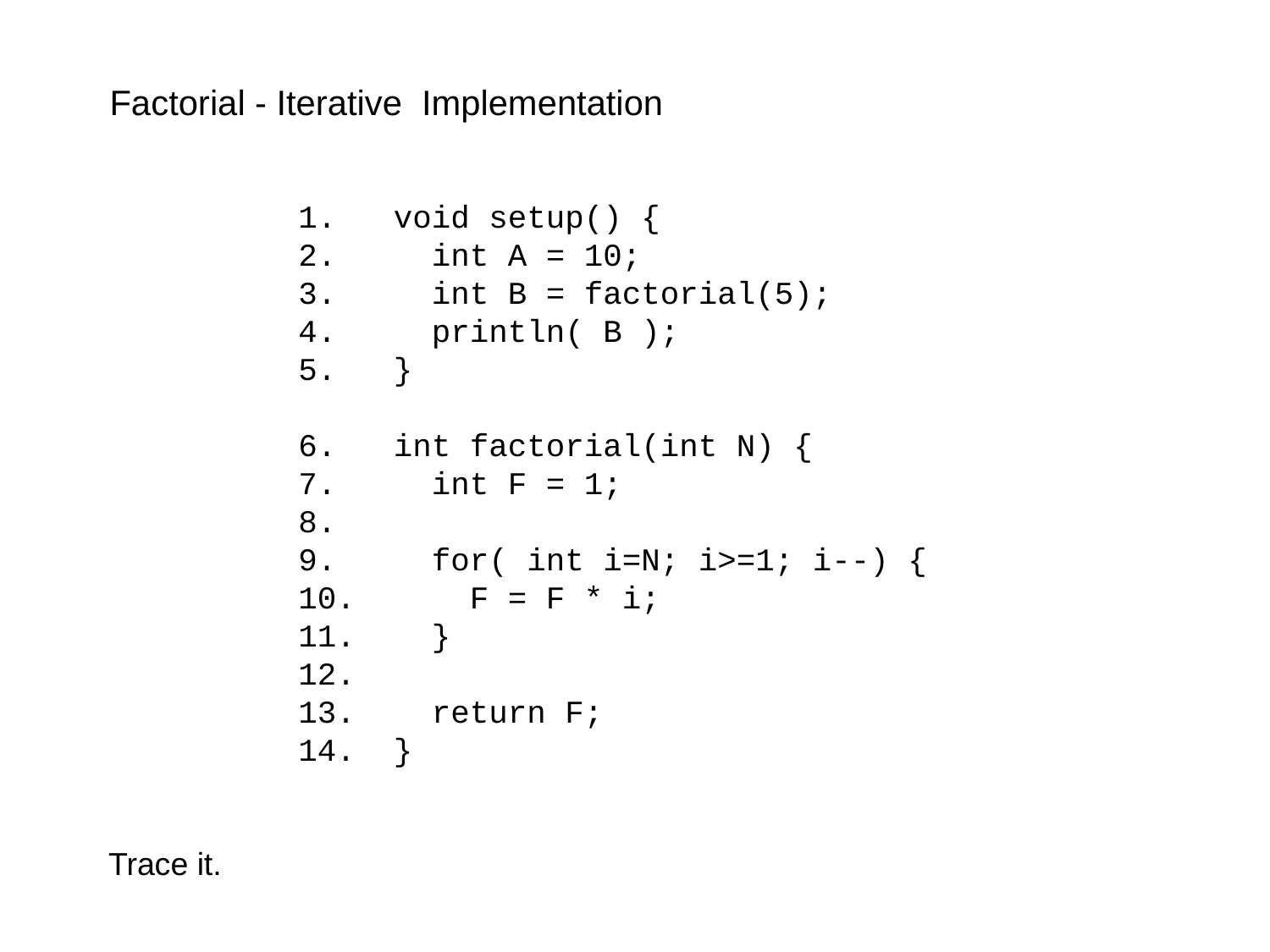

Factorial - Iterative  Implementation
void setup() {
  int A = 10;
  int B = factorial(5);
  println( B );
}

int factorial(int N) {
  int F = 1;

  for( int i=N; i>=1; i--) {
    F = F * i;
  }

  return F;
}
Trace it.